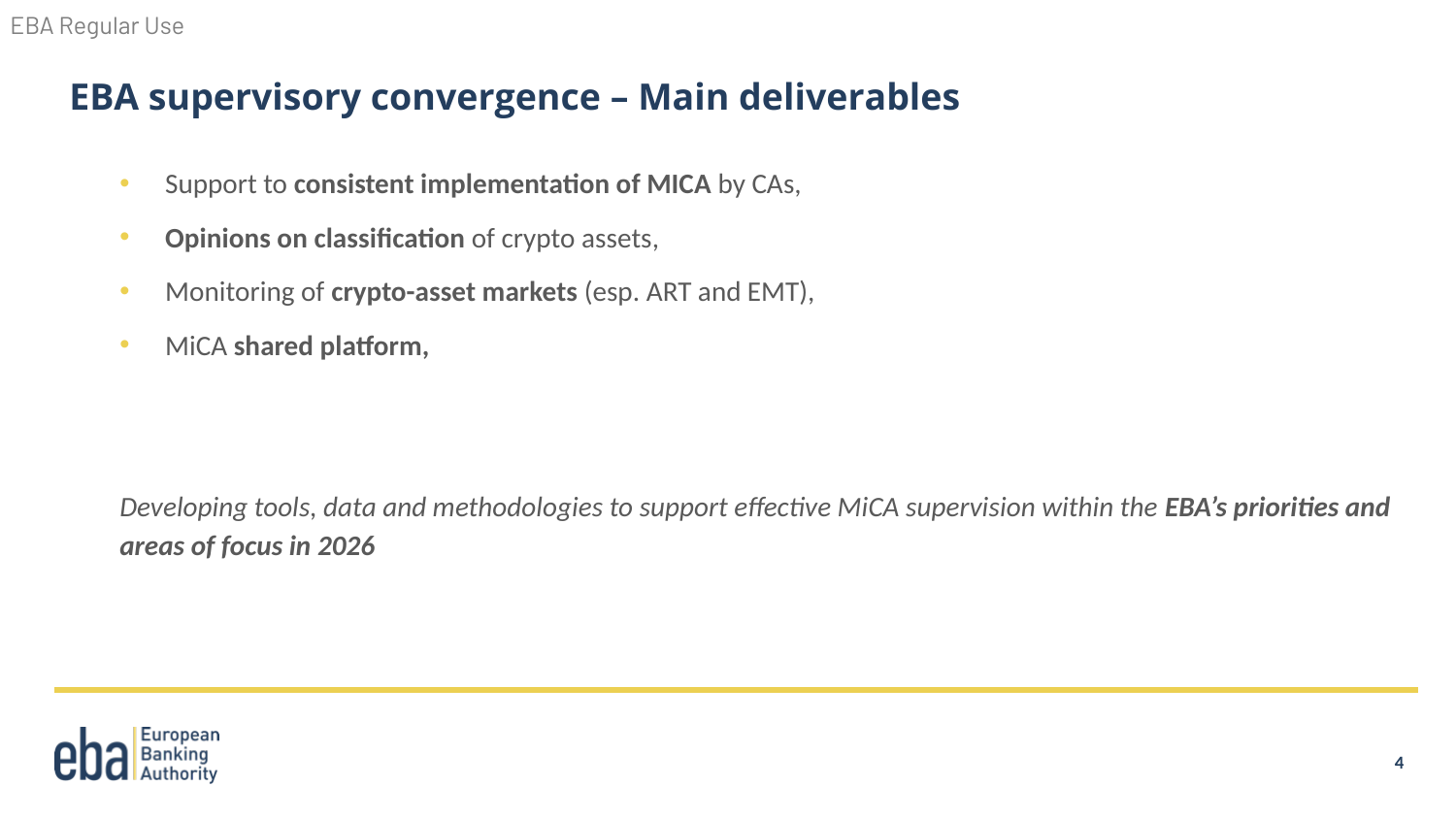

# EBA supervisory convergence – Main deliverables
Support to consistent implementation of MICA by CAs,
Opinions on classification of crypto assets,
Monitoring of crypto-asset markets (esp. ART and EMT),
MiCA shared platform,

Developing tools, data and methodologies to support effective MiCA supervision within the EBA’s priorities and areas of focus in 2026

4